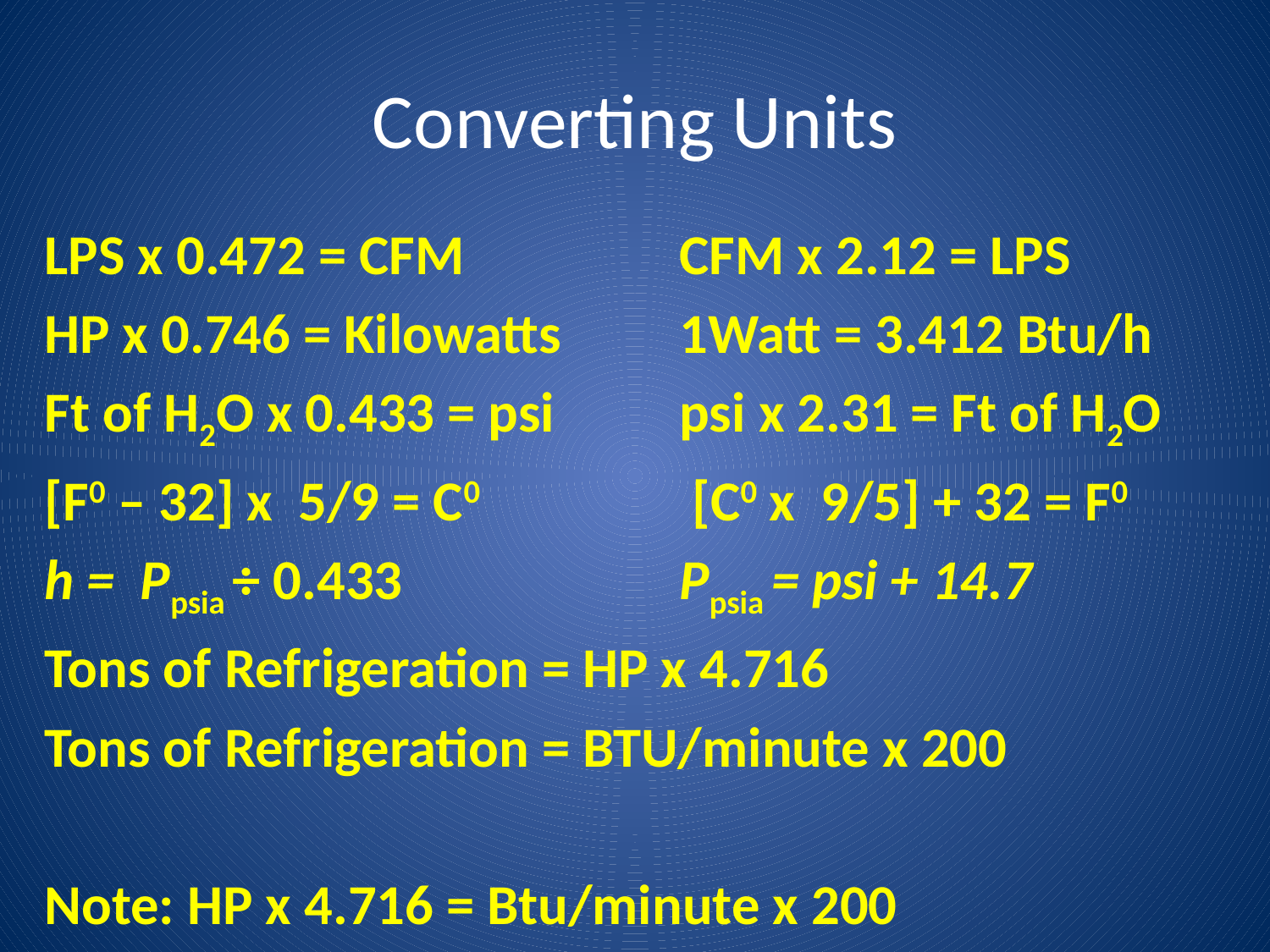

# Converting Units
LPS x 0.472 = CFM		CFM x 2.12 = LPS
HP x 0.746 = Kilowatts	1Watt = 3.412 Btu/h
Ft of H2O x 0.433 = psi	psi x 2.31 = Ft of H2O
[F0 – 32] x  5/9 = C0		 [C0 x  9/5] + 32 = F0
h =  Ppsia ÷ 0.433			Ppsia = psi + 14.7
Tons of Refrigeration = HP x 4.716
Tons of Refrigeration = BTU/minute x 200

Note: HP x 4.716 = Btu/minute x 200